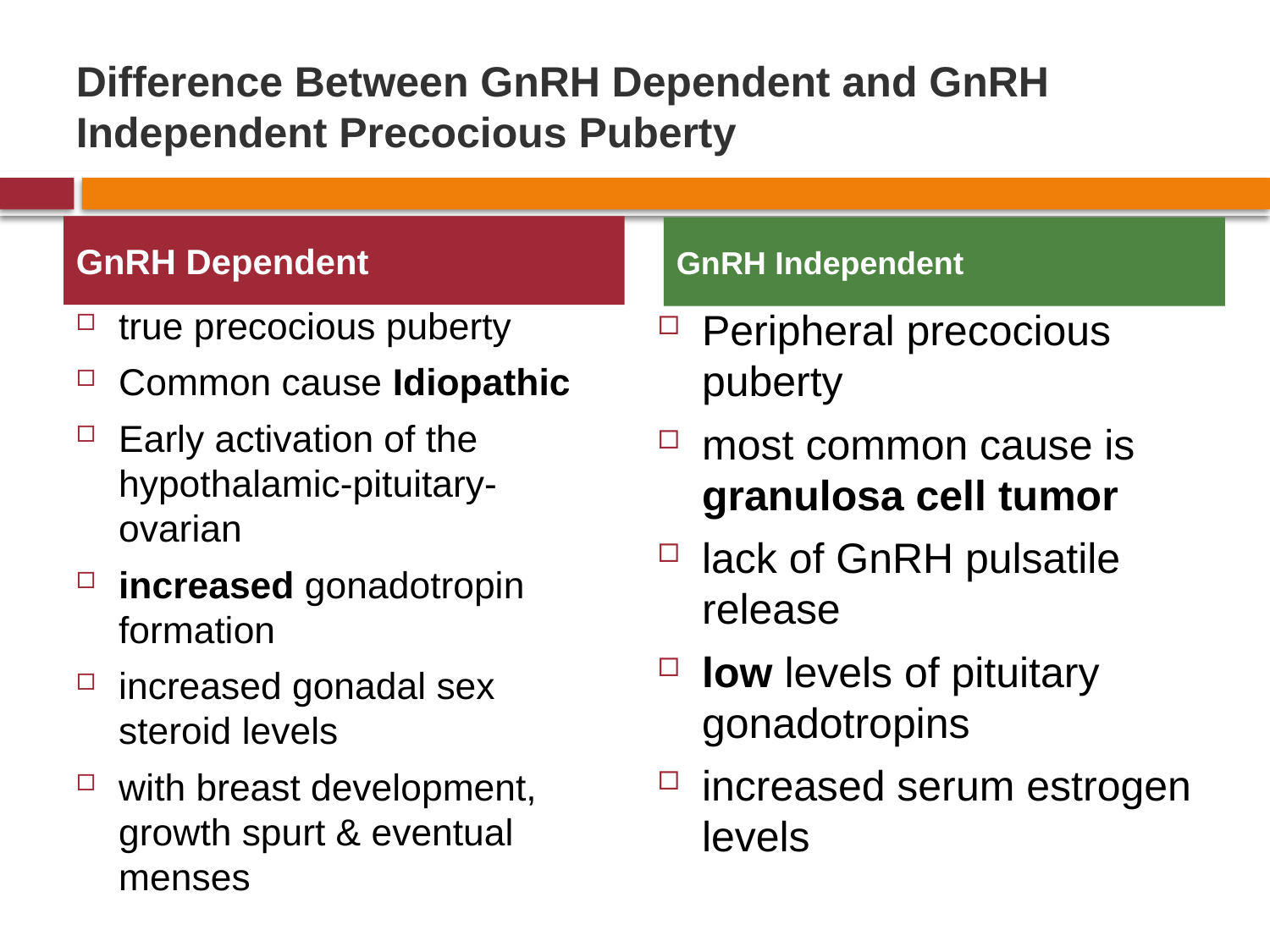

# Difference Between GnRH Dependent and GnRH Independent Precocious Puberty
GnRH Dependent
GnRH Independent
true precocious puberty
Common cause Idiopathic
Early activation of the hypothalamic-pituitary-ovarian
increased gonadotropin formation
increased gonadal sex steroid levels
with breast development, growth spurt & eventual menses
Peripheral precocious puberty
most common cause is granulosa cell tumor
lack of GnRH pulsatile release
low levels of pituitary gonadotropins
increased serum estrogen levels